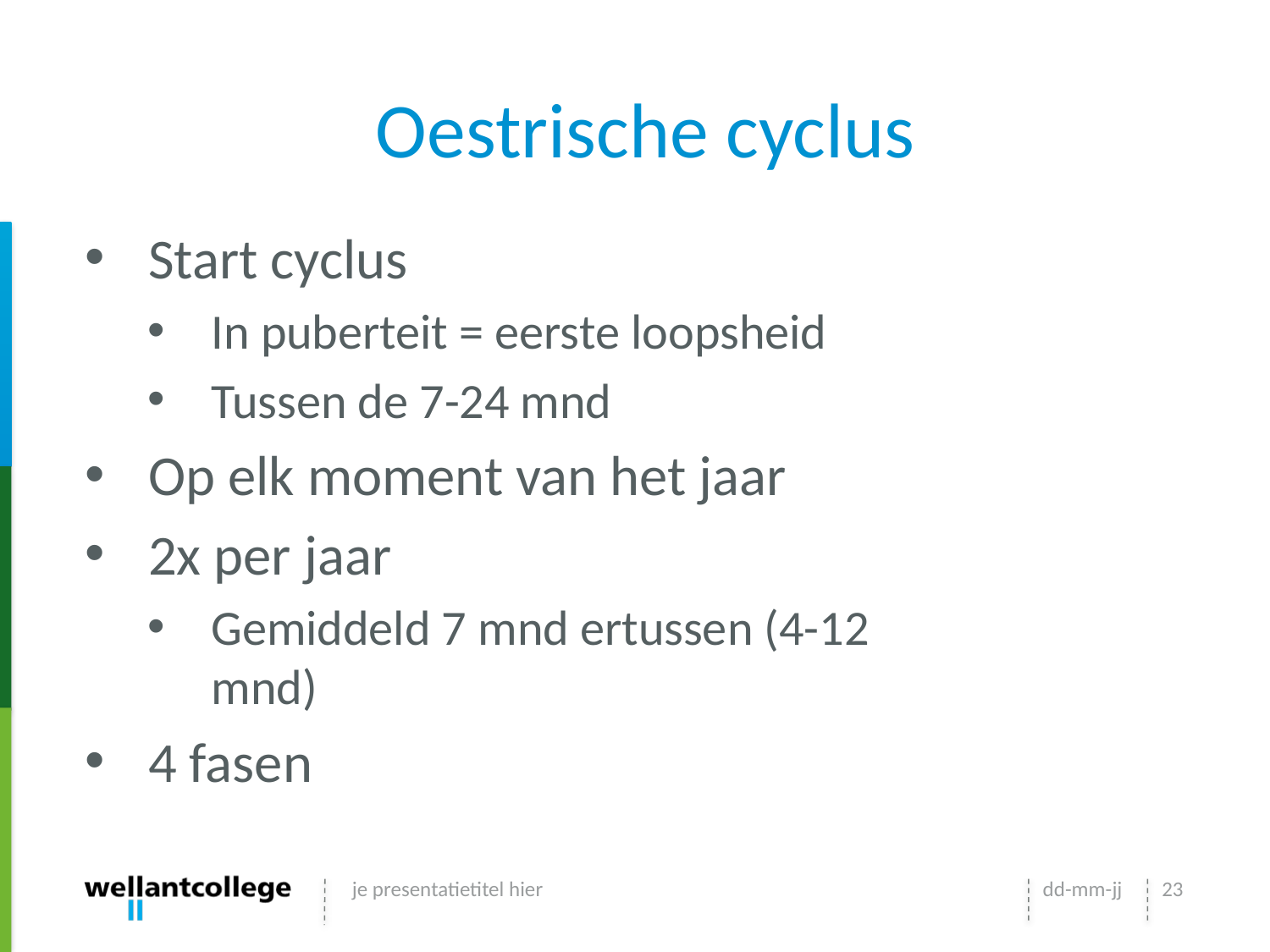

# Oestrische cyclus
Start cyclus
In puberteit = eerste loopsheid
Tussen de 7-24 mnd
Op elk moment van het jaar
2x per jaar
Gemiddeld 7 mnd ertussen (4-12 mnd)
4 fasen

je presentatietitel hier
dd-mm-jj
23